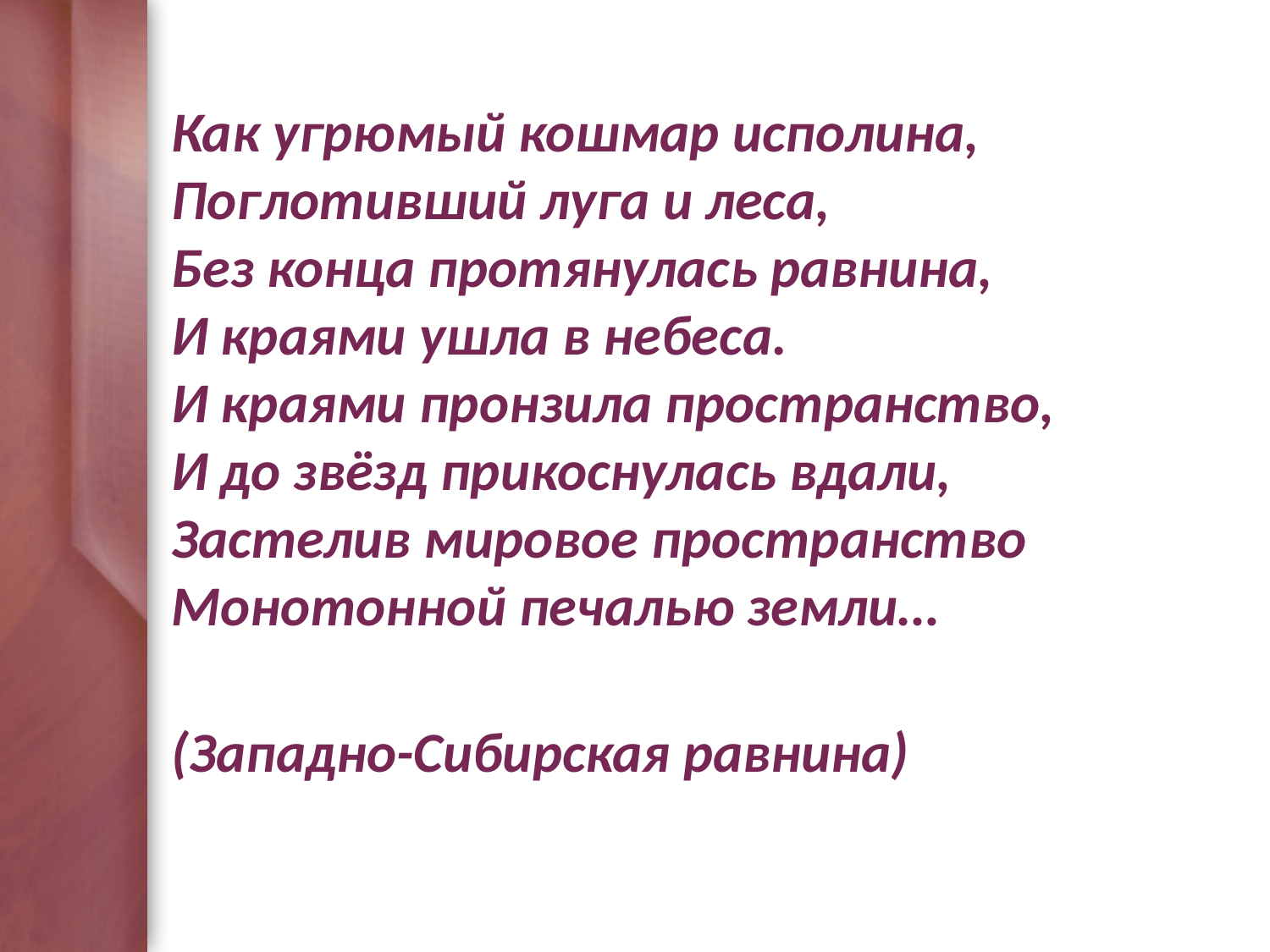

Как угрюмый кошмар исполина,
Поглотивший луга и леса,
Без конца протянулась равнина,
И краями ушла в небеса.
И краями пронзила пространство,
И до звёзд прикоснулась вдали,
Застелив мировое пространство
Монотонной печалью земли…
(Западно-Сибирская равнина)